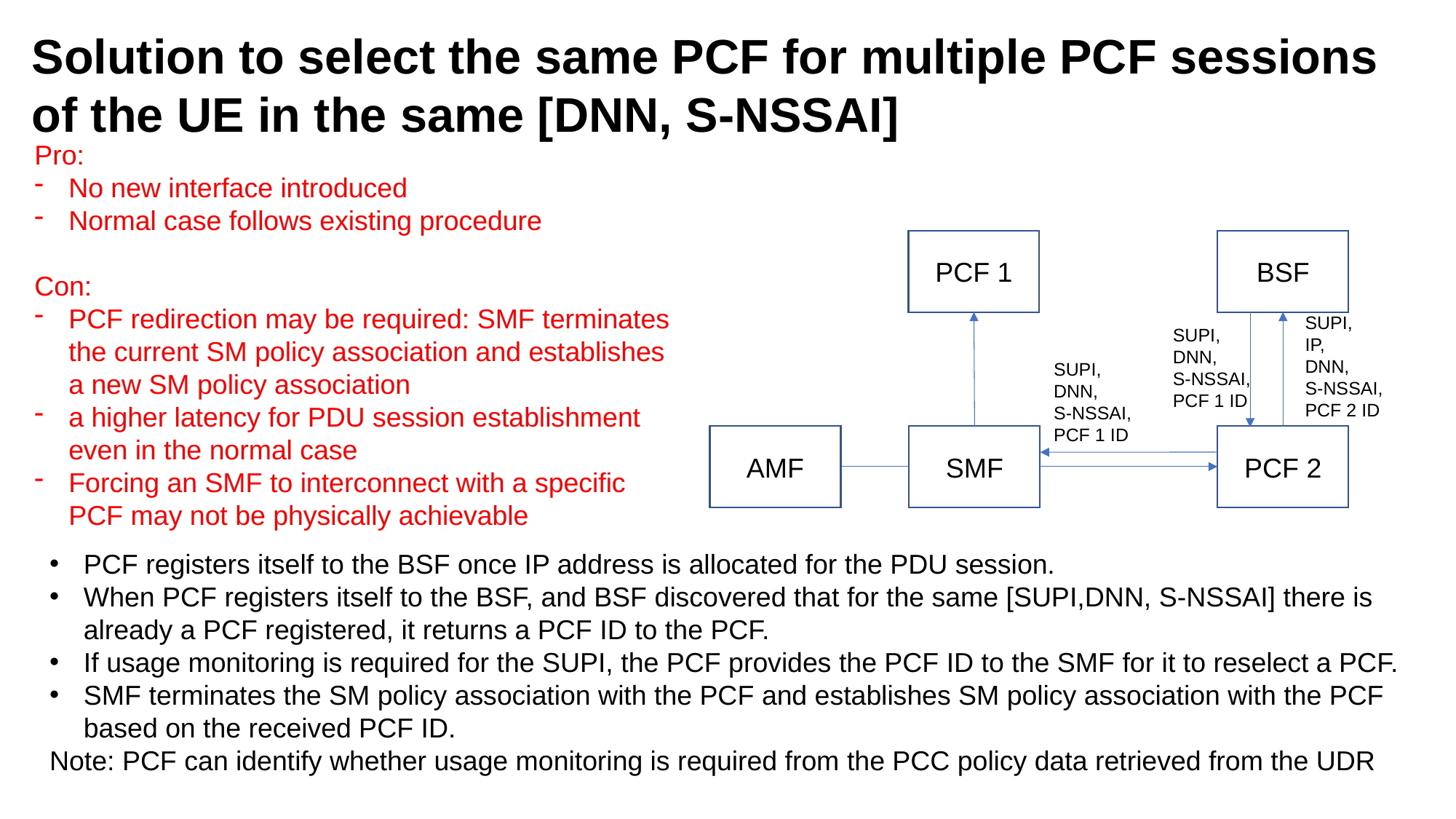

Solution to select the same PCF for multiple PCF sessions of the UE in the same [DNN, S-NSSAI]
Pro:
No new interface introduced
Normal case follows existing procedure

Con:
PCF redirection may be required: SMF terminates the current SM policy association and establishes a new SM policy association
a higher latency for PDU session establishment even in the normal case
Forcing an SMF to interconnect with a specific PCF may not be physically achievable
PCF 1
BSF
SUPI,
IP,
DNN,
S-NSSAI,
PCF 2 ID
SUPI,
DNN,
S-NSSAI,
PCF 1 ID
SUPI,
DNN,
S-NSSAI,
PCF 1 ID
AMF
SMF
PCF 2
PCF registers itself to the BSF once IP address is allocated for the PDU session.
When PCF registers itself to the BSF, and BSF discovered that for the same [SUPI,DNN, S-NSSAI] there is already a PCF registered, it returns a PCF ID to the PCF.
If usage monitoring is required for the SUPI, the PCF provides the PCF ID to the SMF for it to reselect a PCF.
SMF terminates the SM policy association with the PCF and establishes SM policy association with the PCF based on the received PCF ID.
Note: PCF can identify whether usage monitoring is required from the PCC policy data retrieved from the UDR